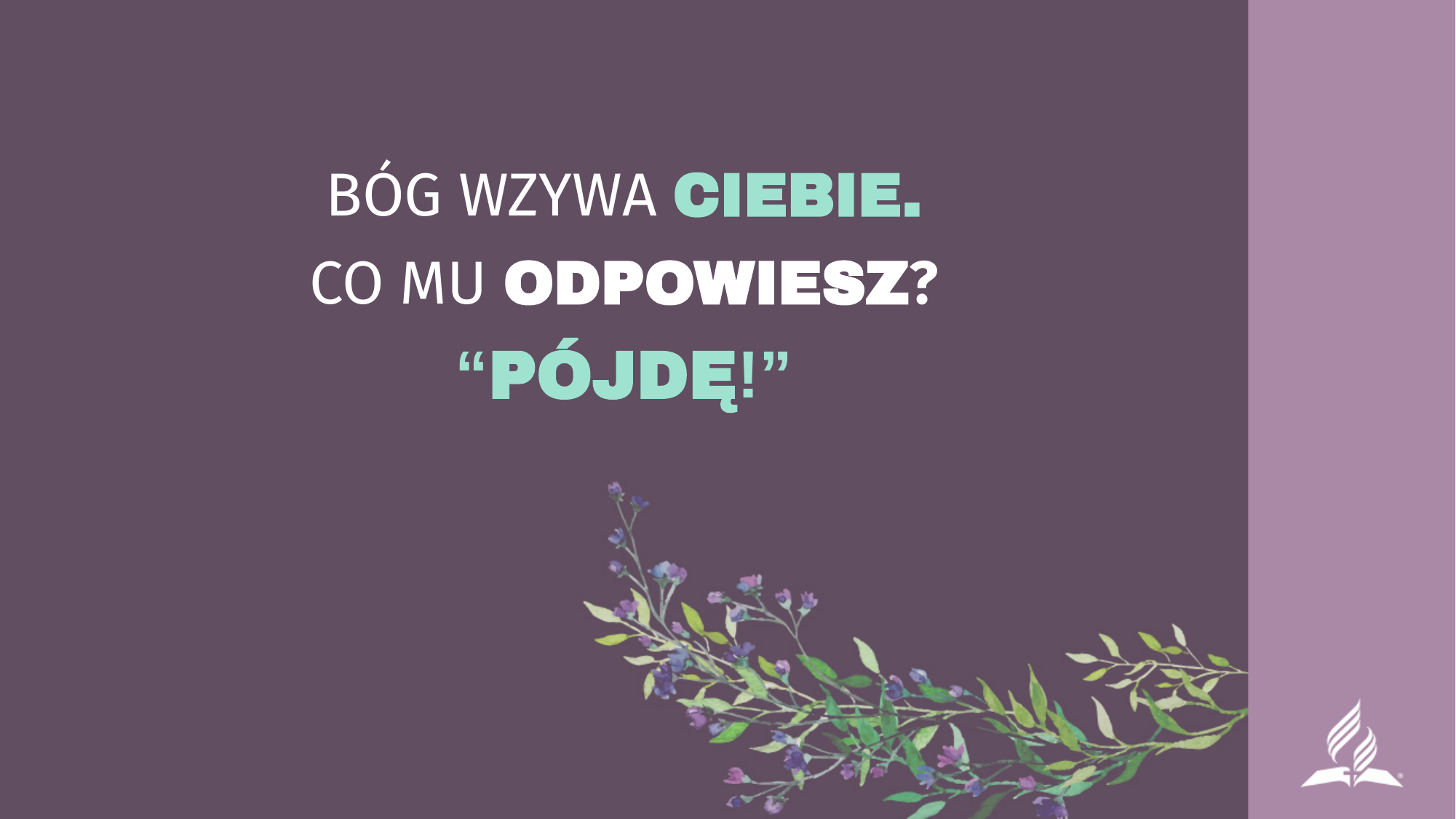

BÓG WZYWA CIEBIE.
CO MU ODPOWIESZ?
“PÓJDĘ!”